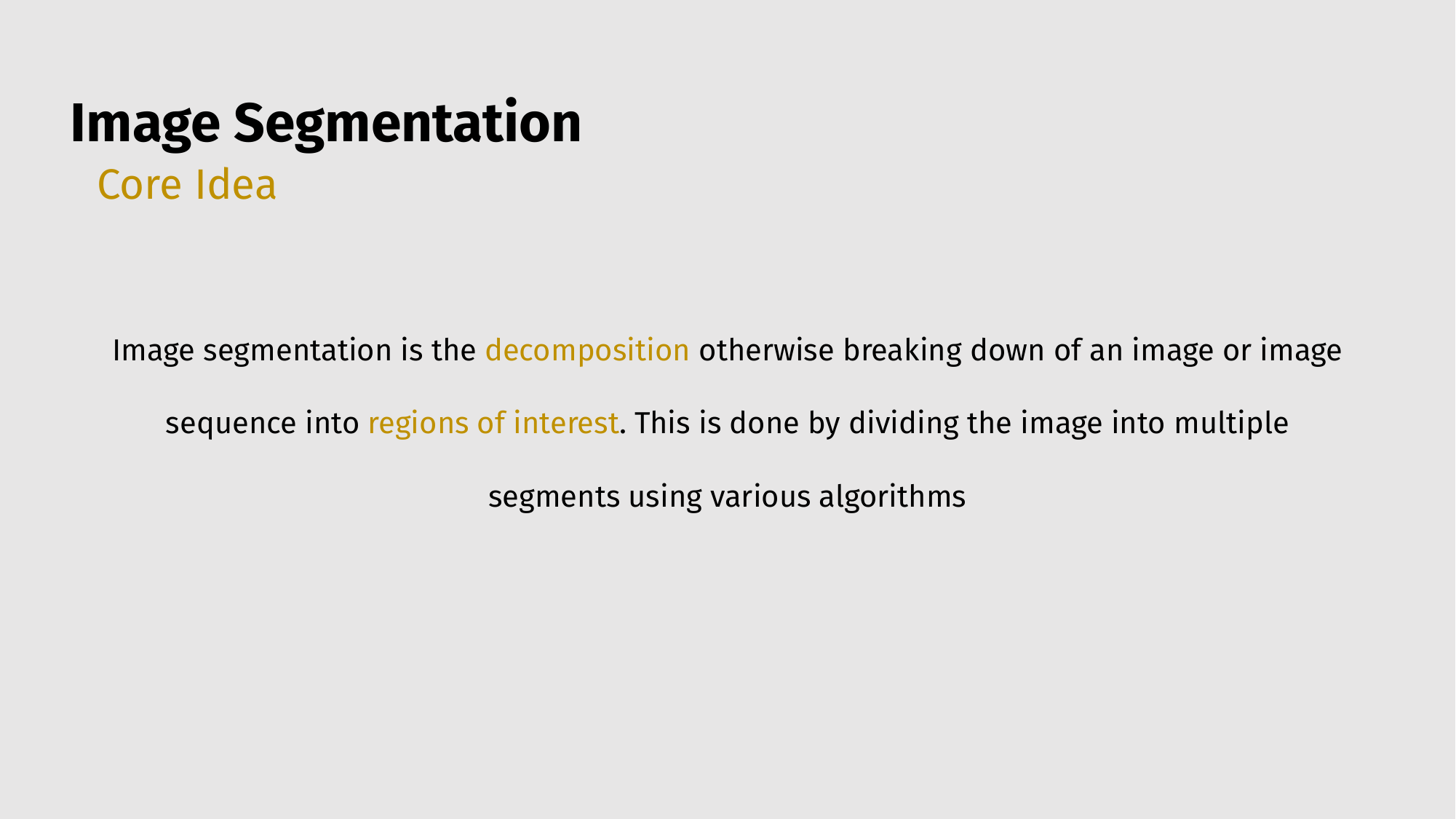

Image Segmentation
Core Idea
Image segmentation is the decomposition otherwise breaking down of an image or image sequence into regions of interest. This is done by dividing the image into multiple segments using various algorithms